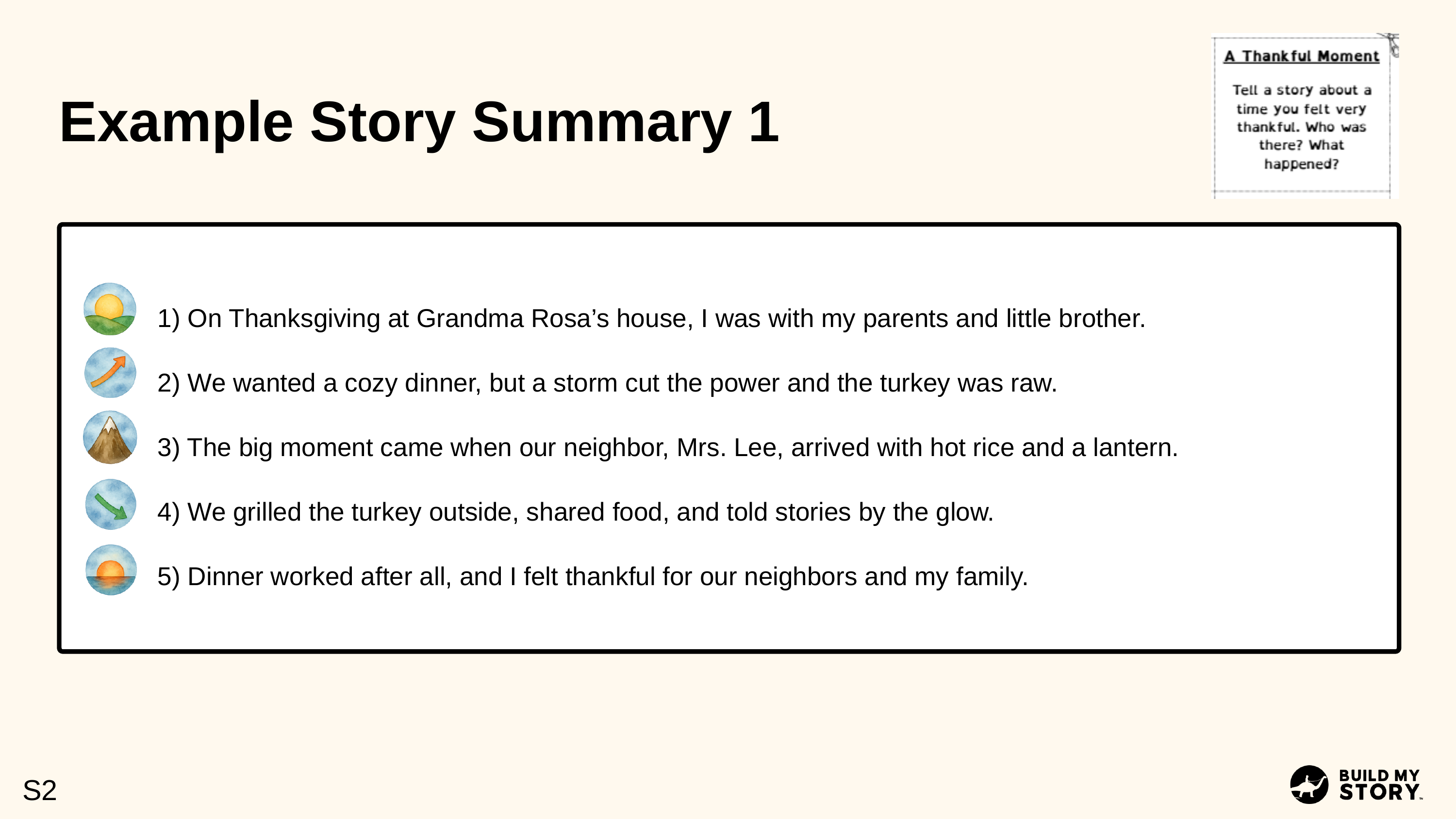

Example Story Summary 1

1) On Thanksgiving at Grandma Rosa’s house, I was with my parents and little brother.
2) We wanted a cozy dinner, but a storm cut the power and the turkey was raw.
3) The big moment came when our neighbor, Mrs. Lee, arrived with hot rice and a lantern.
4) We grilled the turkey outside, shared food, and told stories by the glow.
5) Dinner worked after all, and I felt thankful for our neighbors and my family.

S2